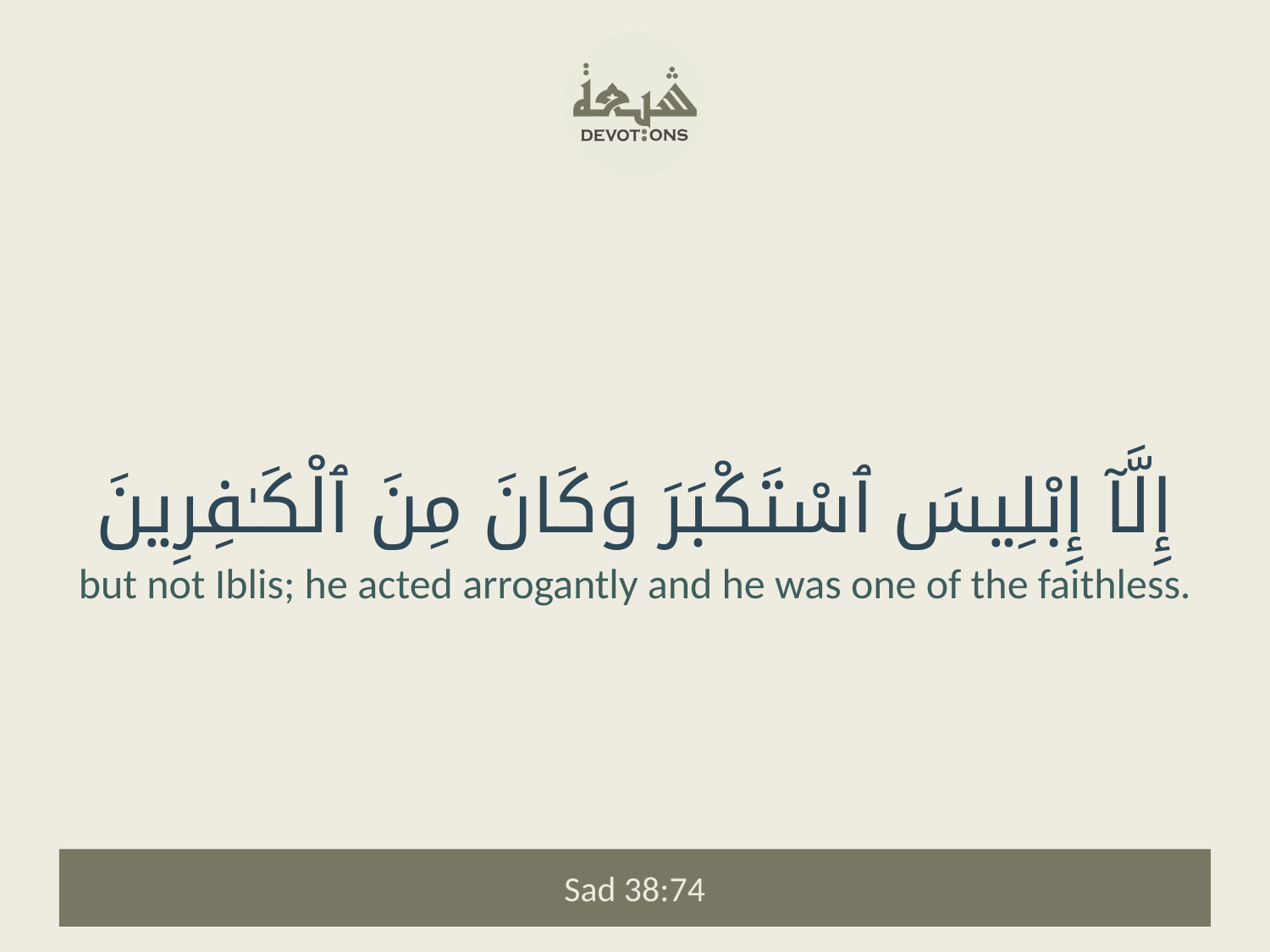

إِلَّآ إِبْلِيسَ ٱسْتَكْبَرَ وَكَانَ مِنَ ٱلْكَـٰفِرِينَ
but not Iblis; he acted arrogantly and he was one of the faithless.
Sad 38:74